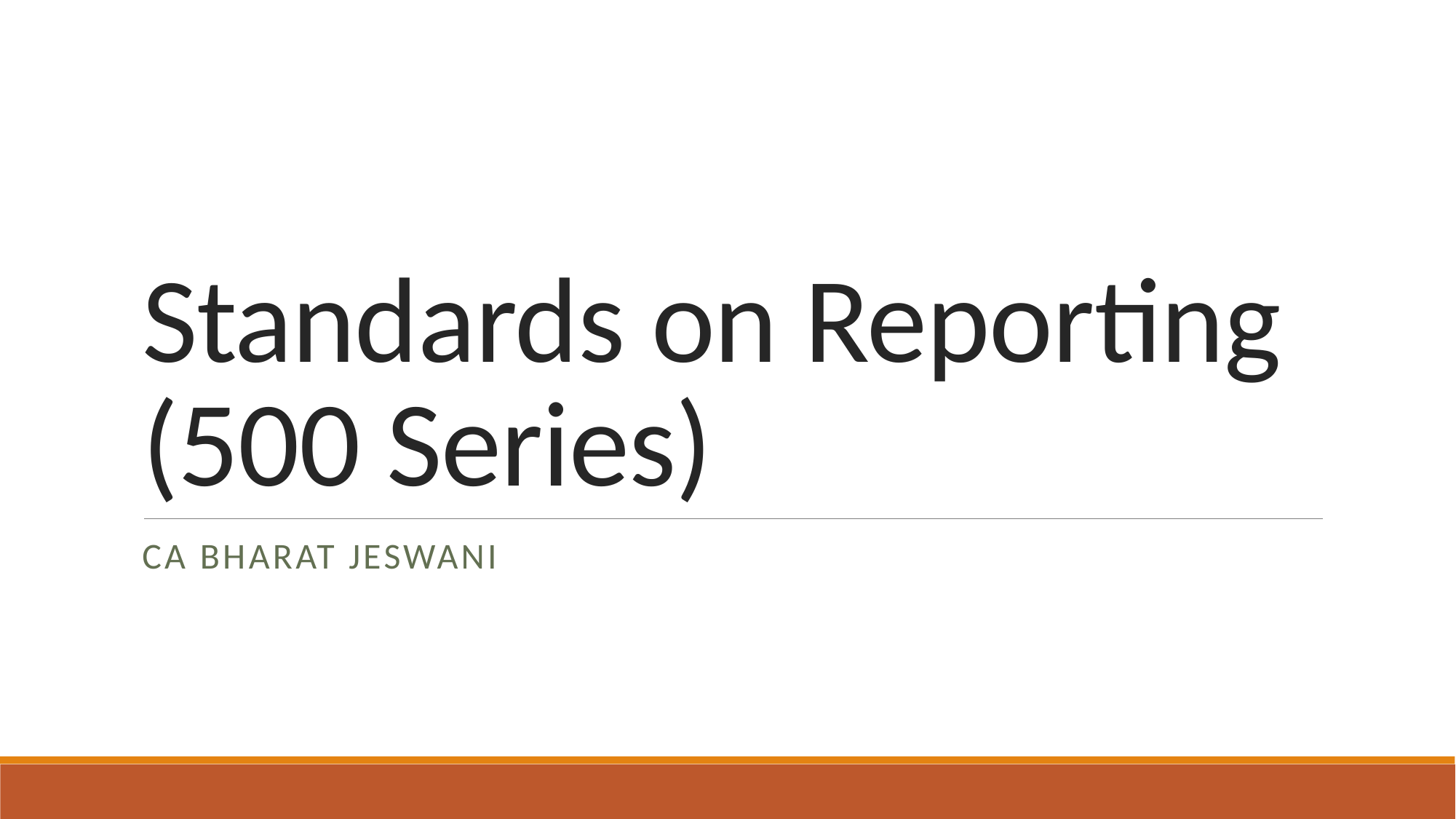

# Standards on Reporting (500 Series)
CA Bharat Jeswani